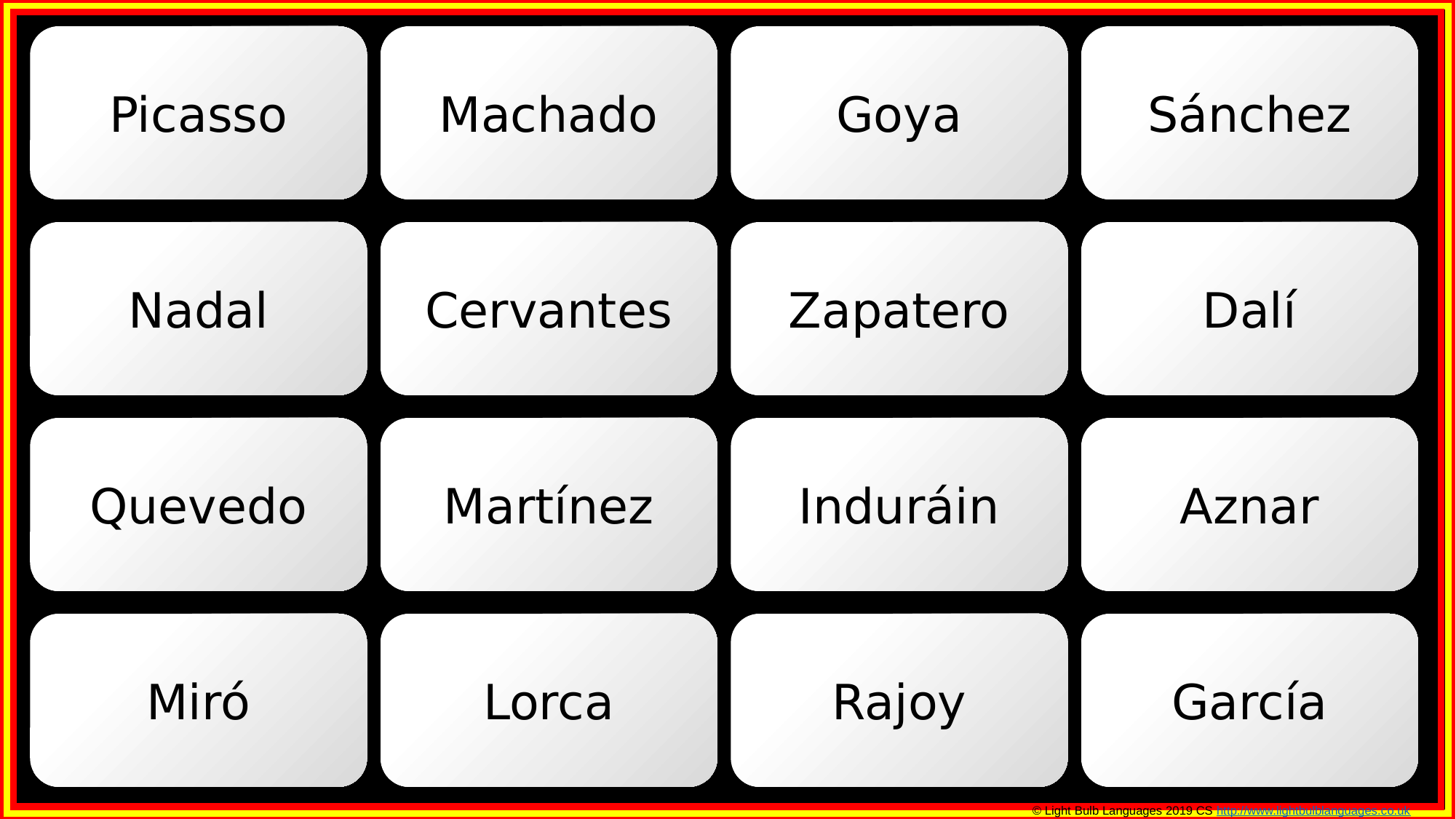

Picasso
Machado
Goya
Sánchez
Nadal
Cervantes
Zapatero
Dalí
Quevedo
Martínez
Induráin
Aznar
Miró
Lorca
Rajoy
García
© Light Bulb Languages 2019 CS http://www.lightbulblanguages.co.uk